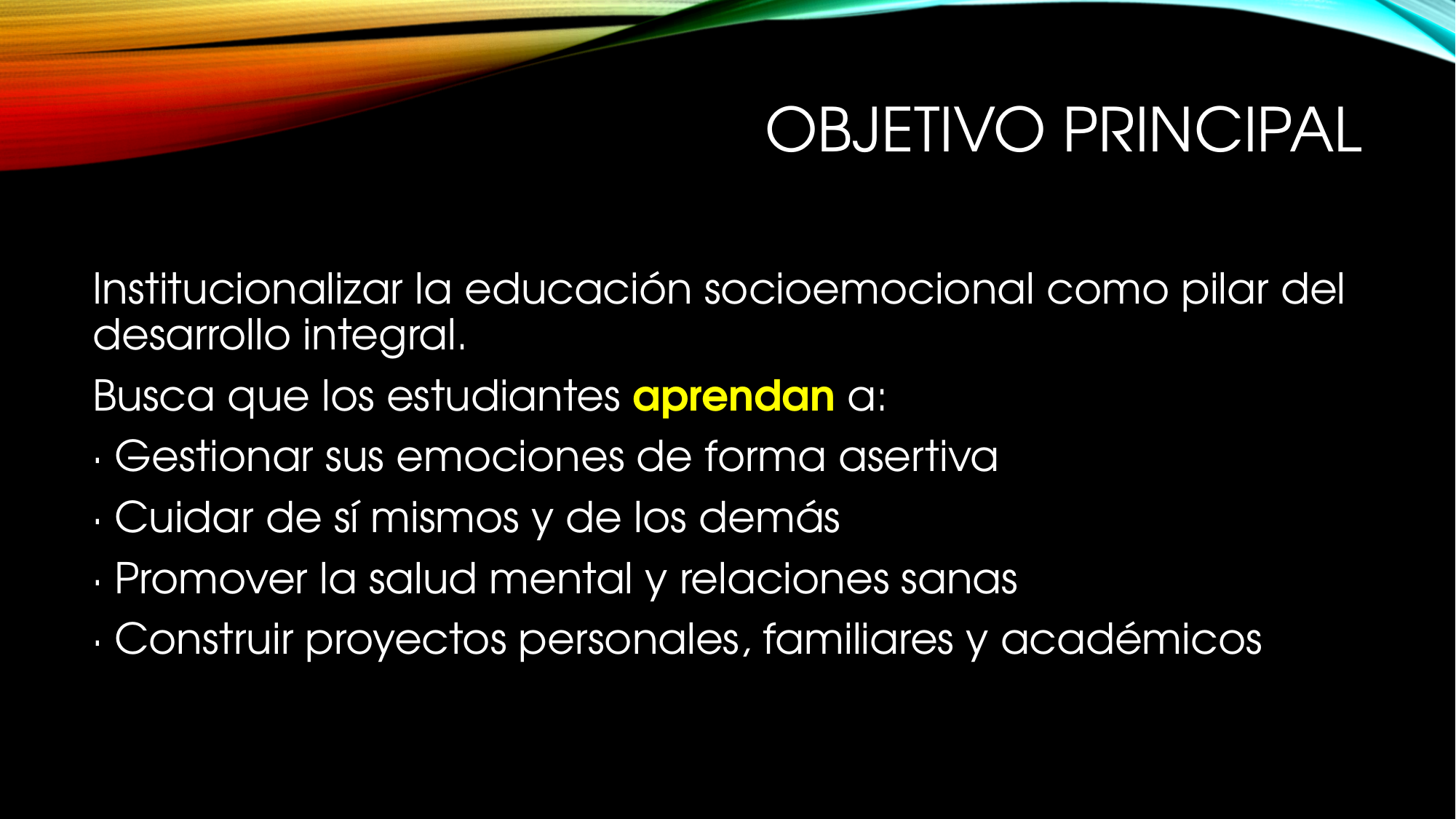

# Objetivo principal
Institucionalizar la educación socioemocional como pilar del desarrollo integral.
Busca que los estudiantes aprendan a:
· Gestionar sus emociones de forma asertiva
· Cuidar de sí mismos y de los demás
· Promover la salud mental y relaciones sanas
· Construir proyectos personales, familiares y académicos